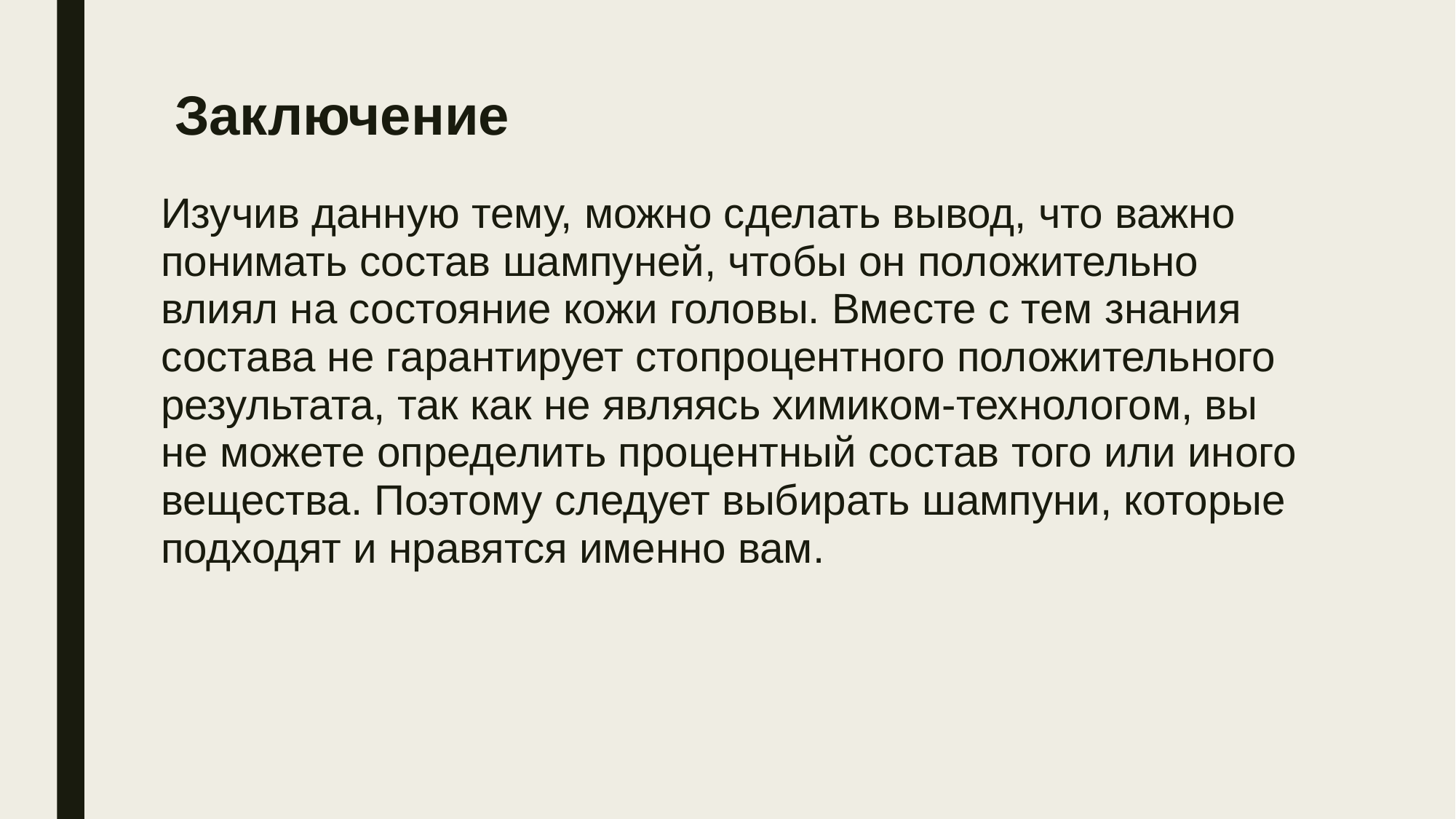

# Заключение
Изучив данную тему, можно сделать вывод, что важно понимать состав шампуней, чтобы он положительно влиял на состояние кожи головы. Вместе с тем знания состава не гарантирует стопроцентного положительного результата, так как не являясь химиком-технологом, вы не можете определить процентный состав того или иного вещества. Поэтому следует выбирать шампуни, которые подходят и нравятся именно вам.